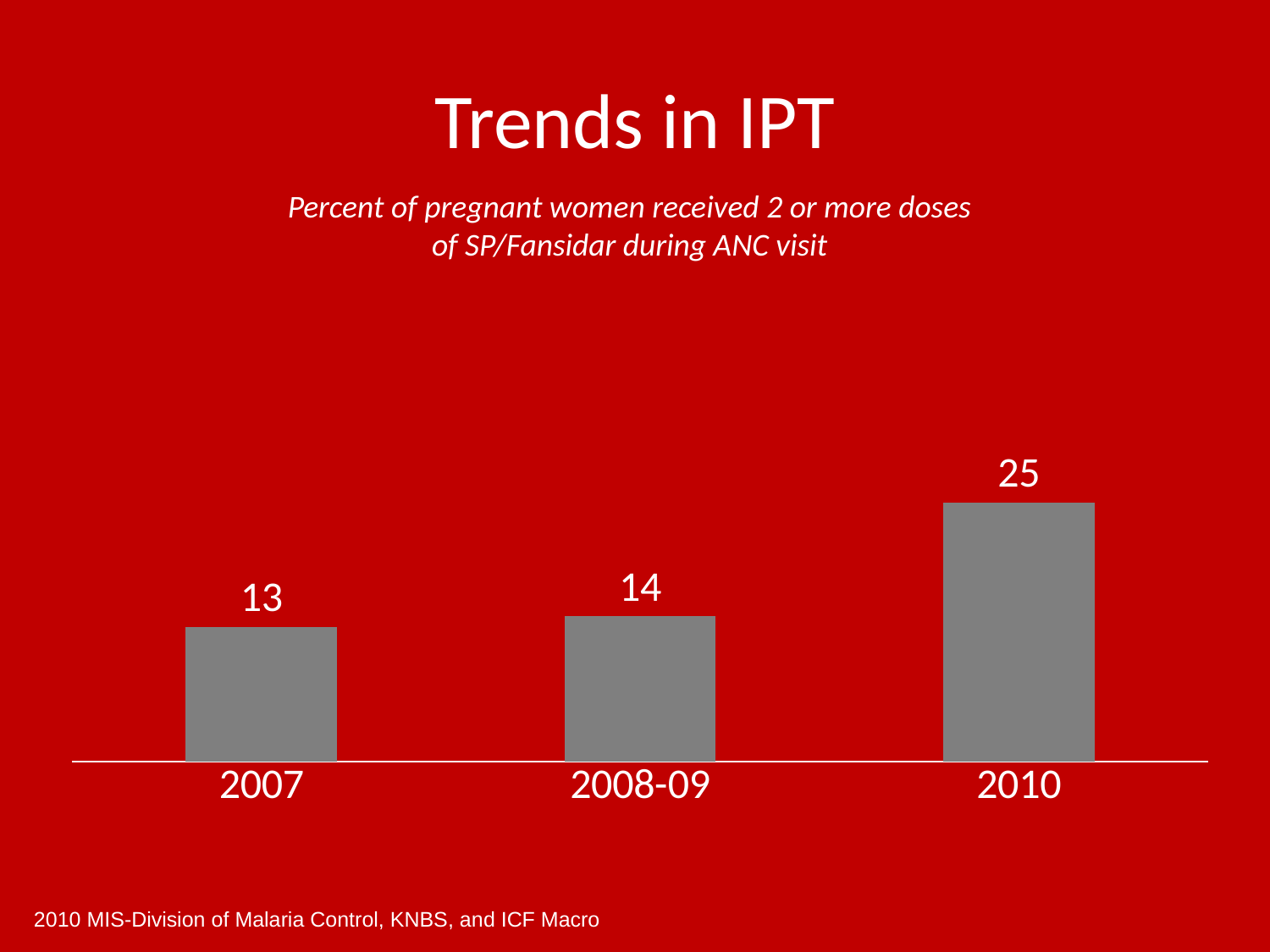

# Trends in IPT
Percent of pregnant women received 2 or more doses of SP/Fansidar during ANC visit

### Chart

| Category | Sought treatment from facility |
|---|---|
| 2007 | 13.0 |
| 2008-09 | 14.0 |
| 2010 | 25.0 |
2010 MIS-Division of Malaria Control, KNBS, and ICF Macro